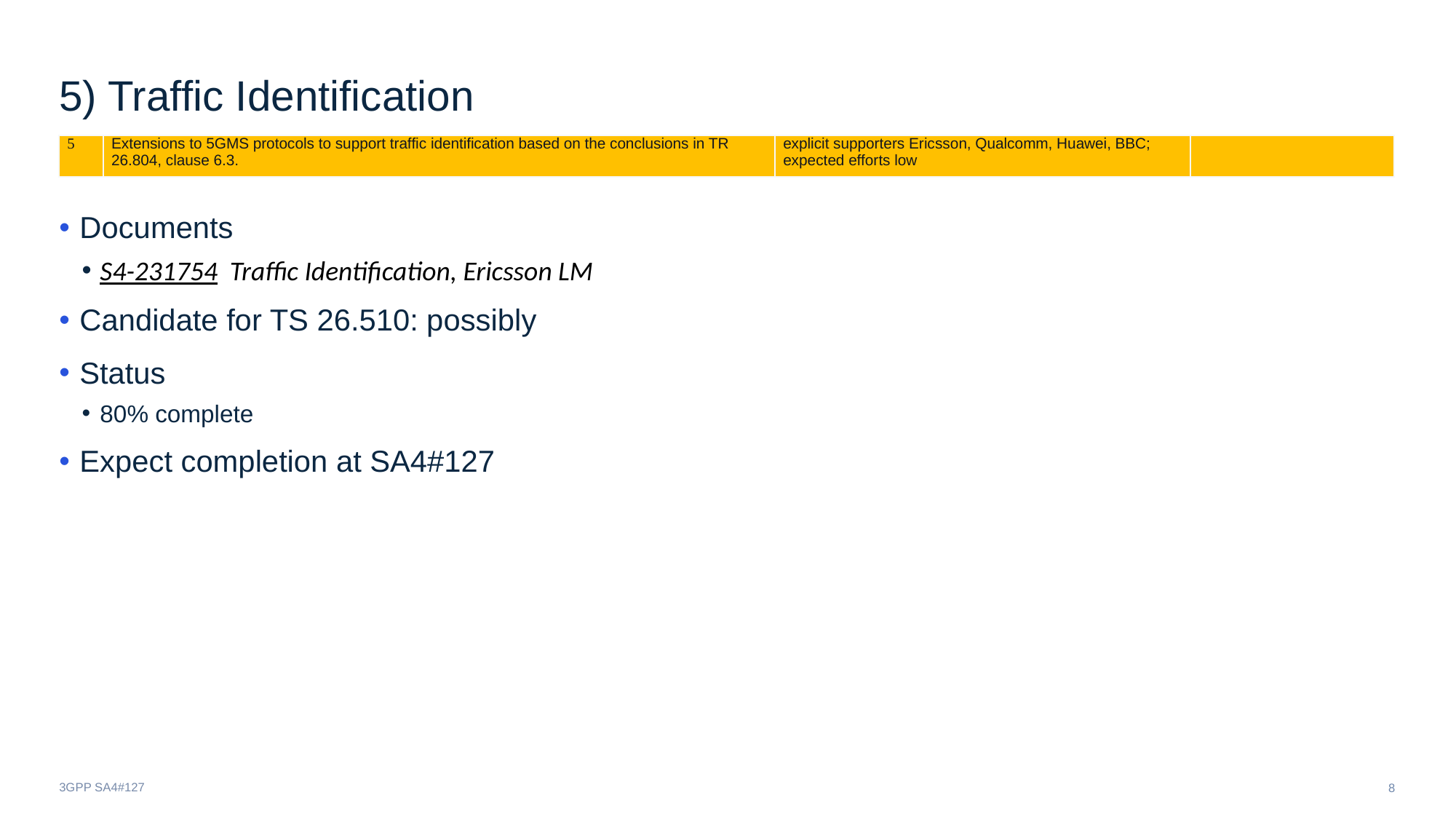

# 5) Traffic Identification
| 5 | Extensions to 5GMS protocols to support traffic identification based on the conclusions in TR 26.804, clause 6.3. | explicit supporters Ericsson, Qualcomm, Huawei, BBC; expected efforts low |  |
| --- | --- | --- | --- |
Documents
S4-231754  Traffic Identification, Ericsson LM
Candidate for TS 26.510: possibly
Status
80% complete
Expect completion at SA4#127

3GPP SA4#127